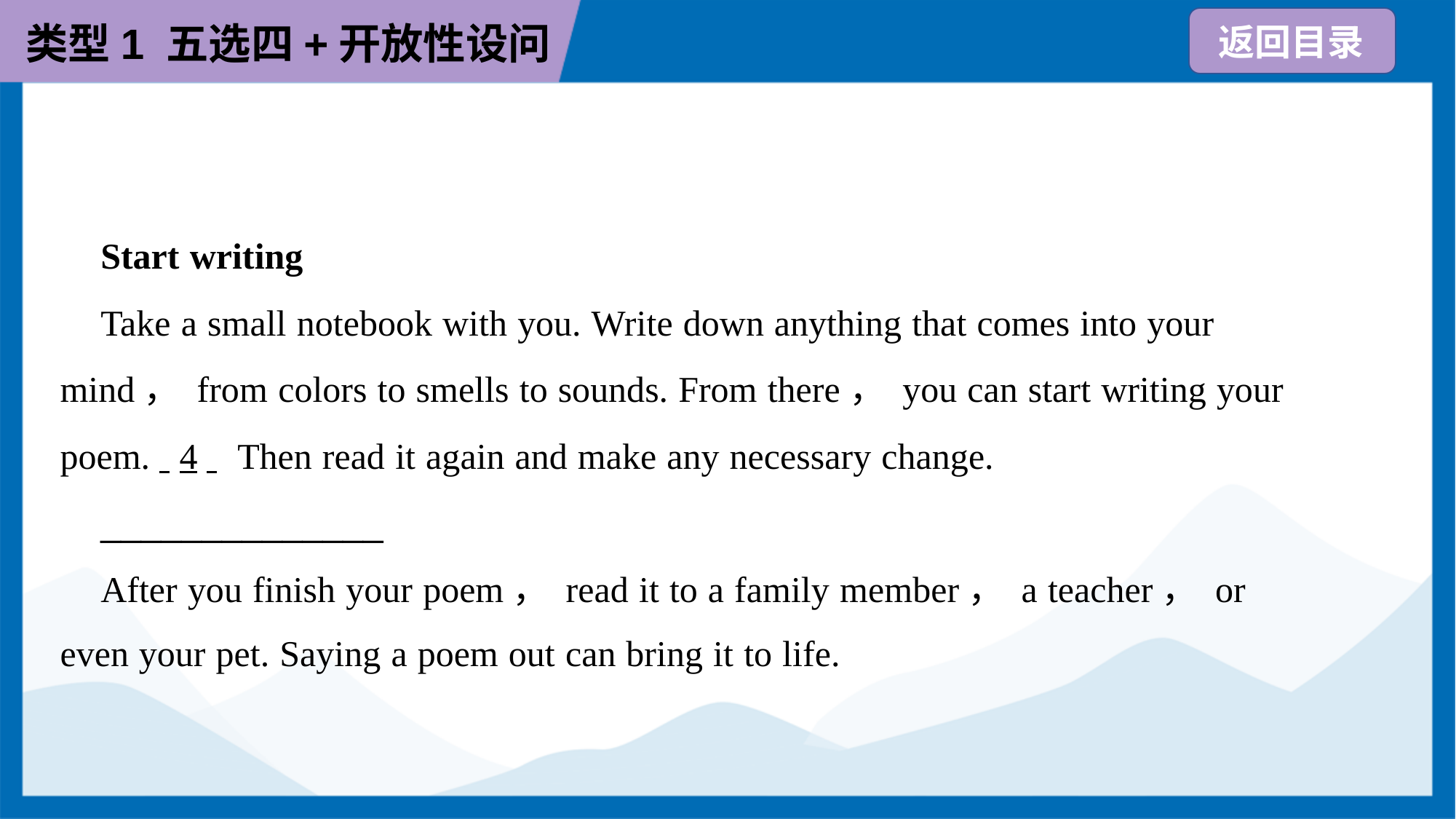

Start writing
    Take a small notebook with you. Write down anything that comes into your
mind， from colors to smells to sounds. From there， you can start writing your
poem.. .4. . Then read it again and make any necessary change.
    ______________
    After you finish your poem， read it to a family member， a teacher， or
even your pet. Saying a poem out can bring it to life.